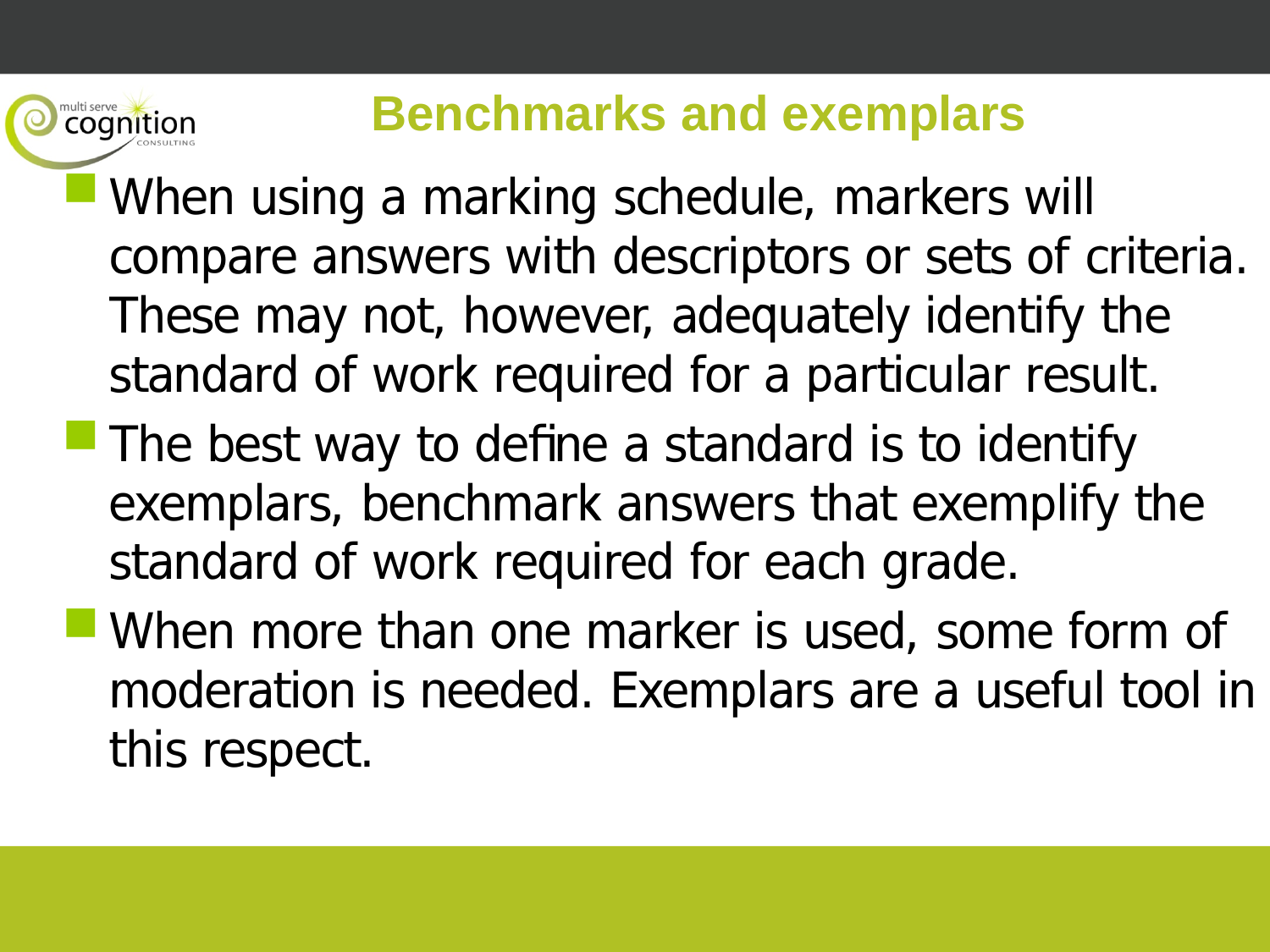

# Benchmarks and exemplars
When using a marking schedule, markers will compare answers with descriptors or sets of criteria. These may not, however, adequately identify the standard of work required for a particular result.
The best way to define a standard is to identify exemplars, benchmark answers that exemplify the standard of work required for each grade.
When more than one marker is used, some form of moderation is needed. Exemplars are a useful tool in this respect.